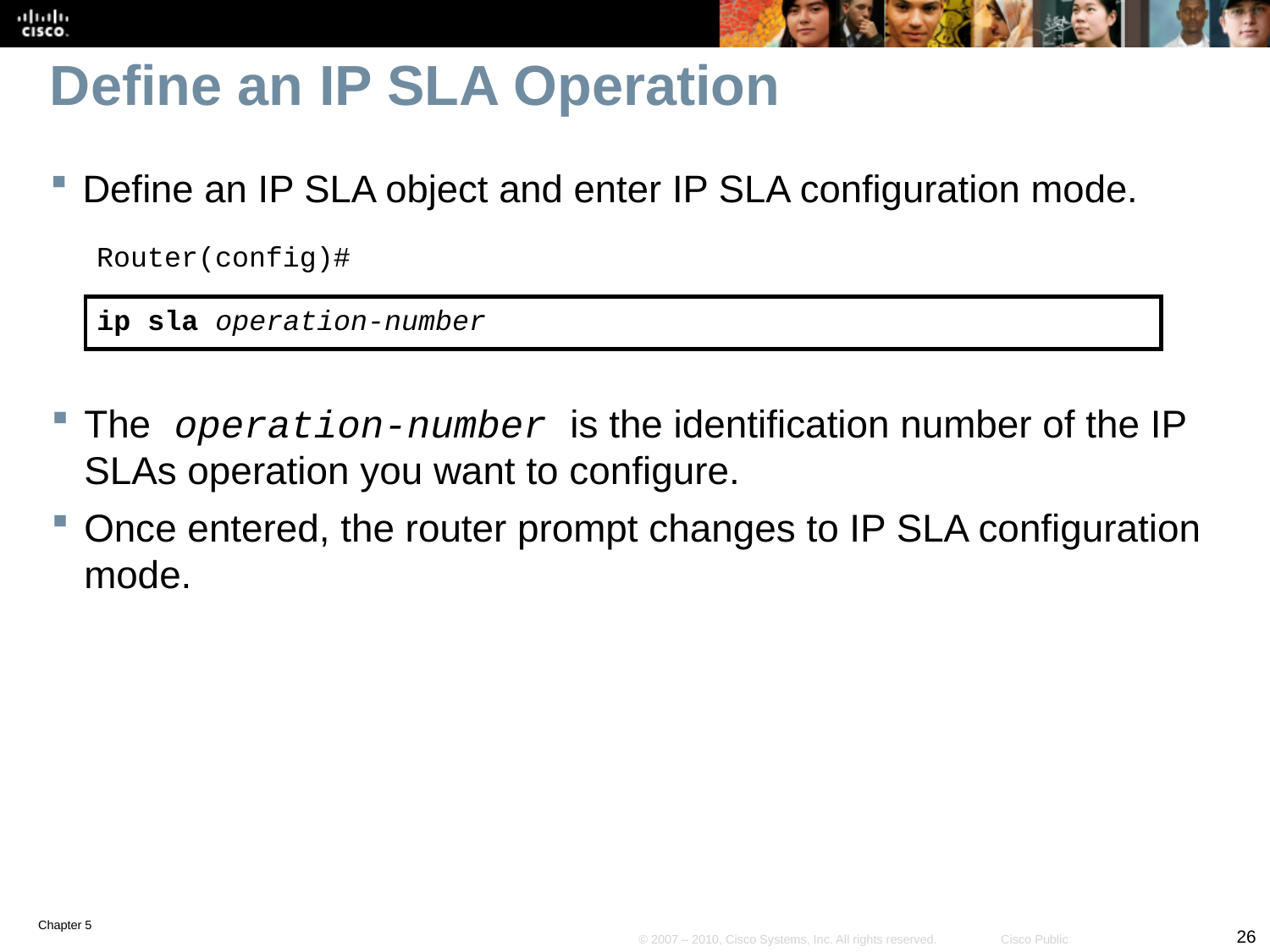

# Define an IP SLA Operation
Define an IP SLA object and enter IP SLA configuration mode.
Router(config)#
ip sla operation-number
The operation-number is the identification number of the IP SLAs operation you want to configure.
Once entered, the router prompt changes to IP SLA configuration mode.